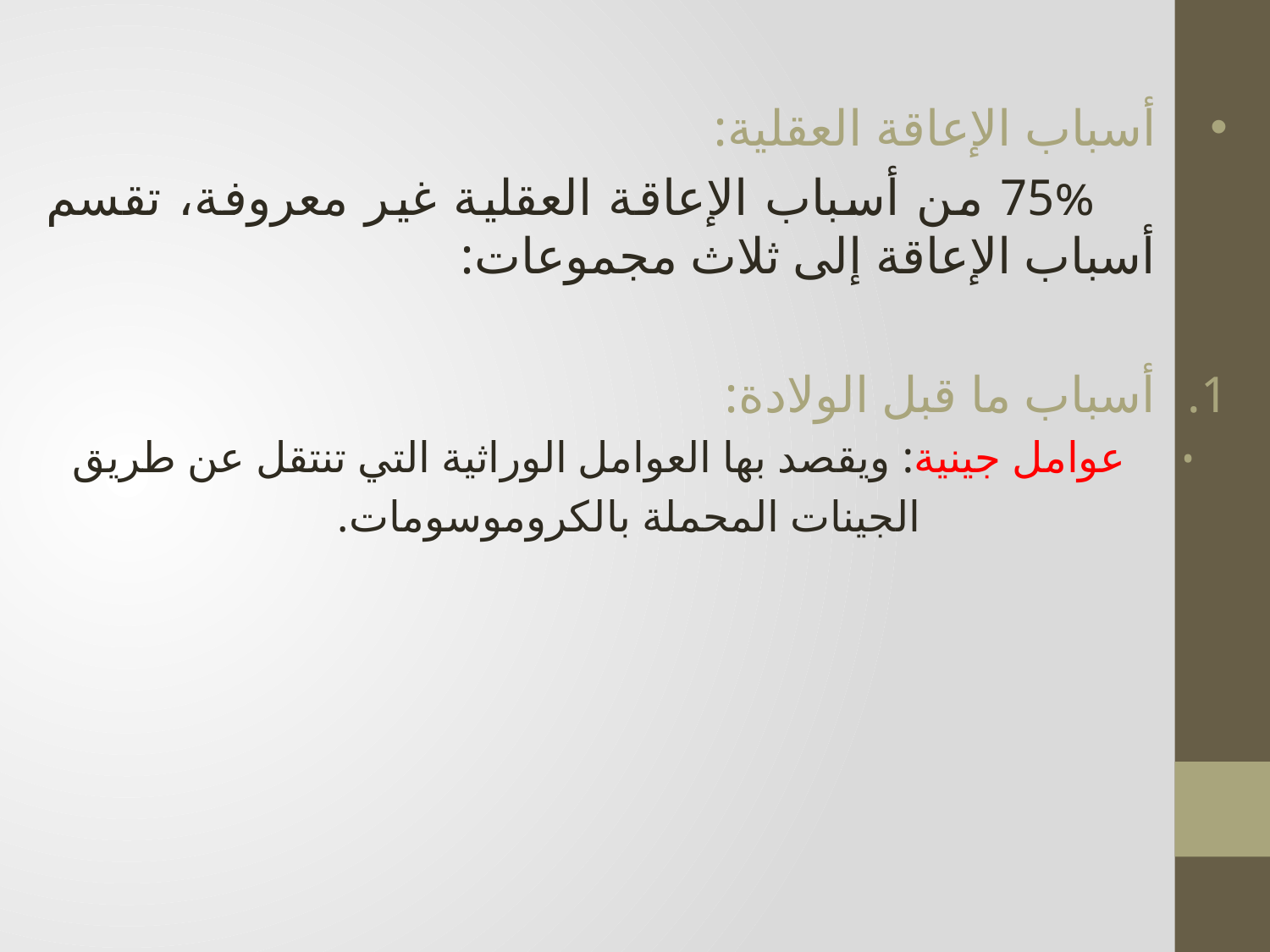

أسباب الإعاقة العقلية:
        75% من أسباب الإعاقة العقلية غير معروفة، تقسم أسباب الإعاقة إلى ثلاث مجموعات:

أسباب ما قبل الولادة:
عوامل جينية: ويقصد بها العوامل الوراثية التي تنتقل عن طريق
 الجينات المحملة بالكروموسومات.